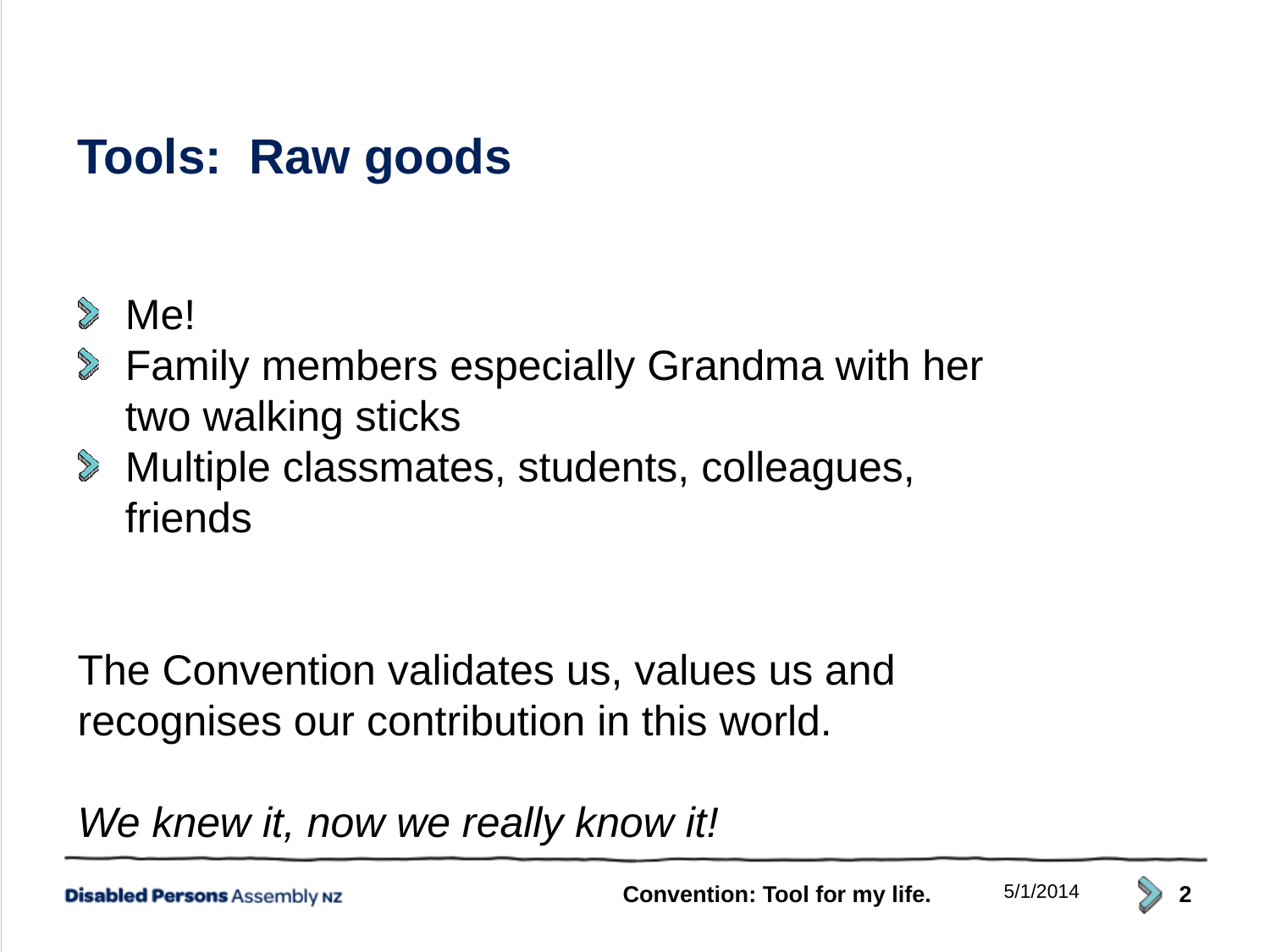

Tools:  Raw goods
Me!
Family members especially Grandma with her two walking sticks
Multiple classmates, students, colleagues, friends

The Convention validates us, values us and recognises our contribution in this world.

We knew it, now we really know it!
Convention: Tool for my life.
5/1/2014
2